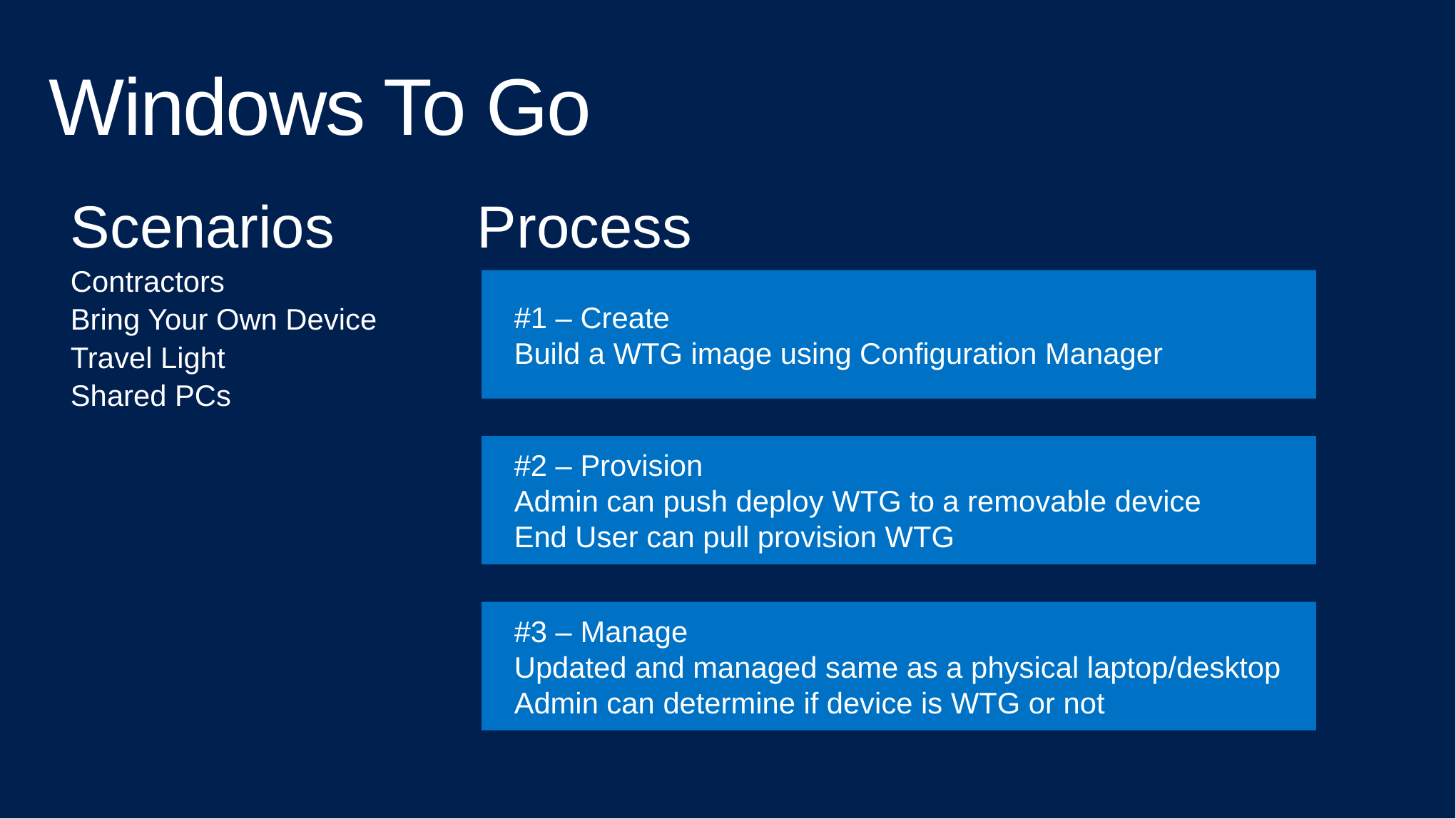

# Windows To Go
Scenarios
Contractors
Bring Your Own Device
Travel Light
Shared PCs

Process
#1 – Create
Build a WTG image using Configuration Manager
#2 – Provision
Admin can push deploy WTG to a removable device
End User can pull provision WTG
#3 – Manage
Updated and managed same as a physical laptop/desktop
Admin can determine if device is WTG or not